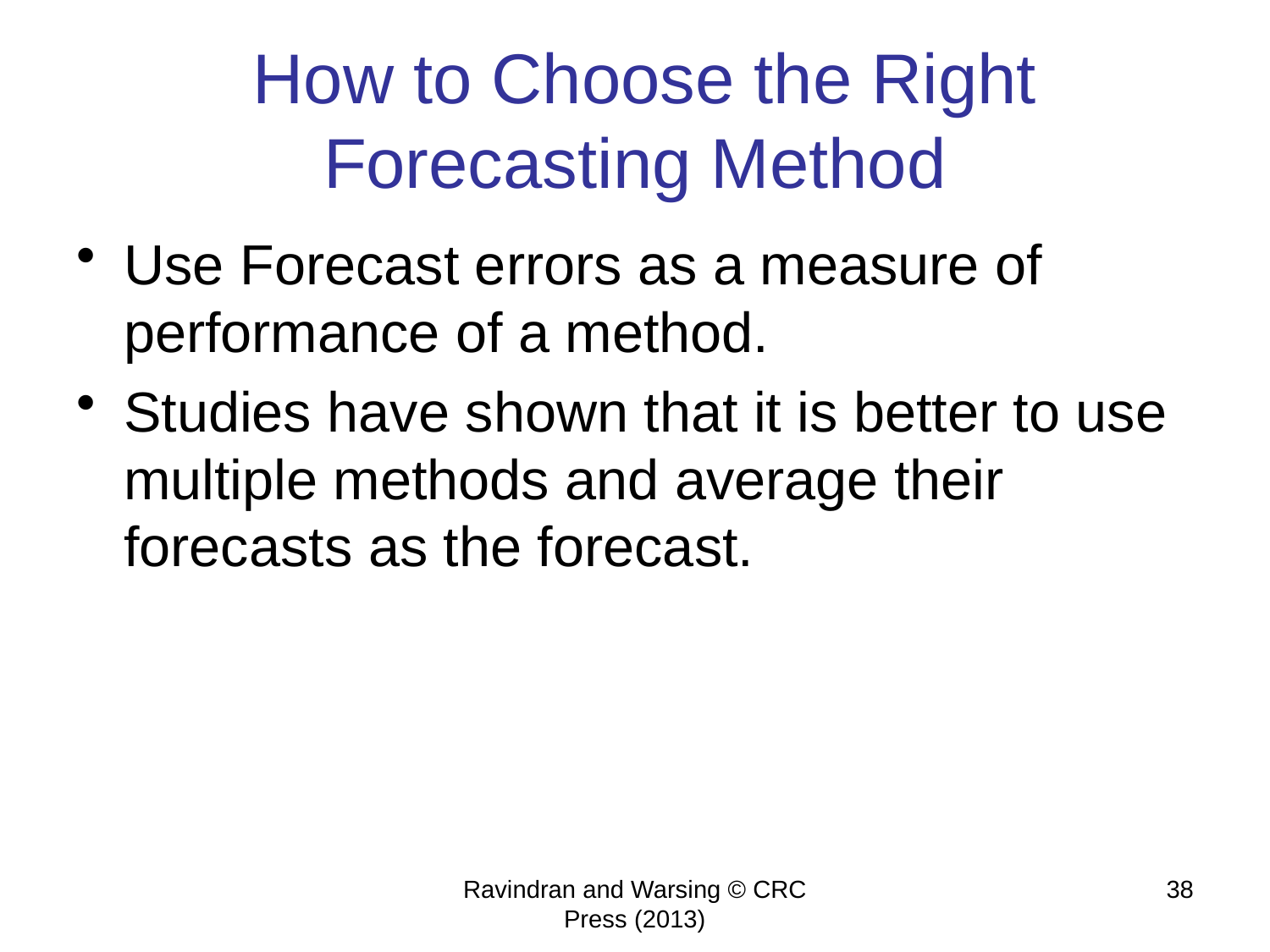

# How to Choose the Right Forecasting Method
Use Forecast errors as a measure of performance of a method.
Studies have shown that it is better to use multiple methods and average their forecasts as the forecast.
Ravindran and Warsing © CRC Press (2013)
38